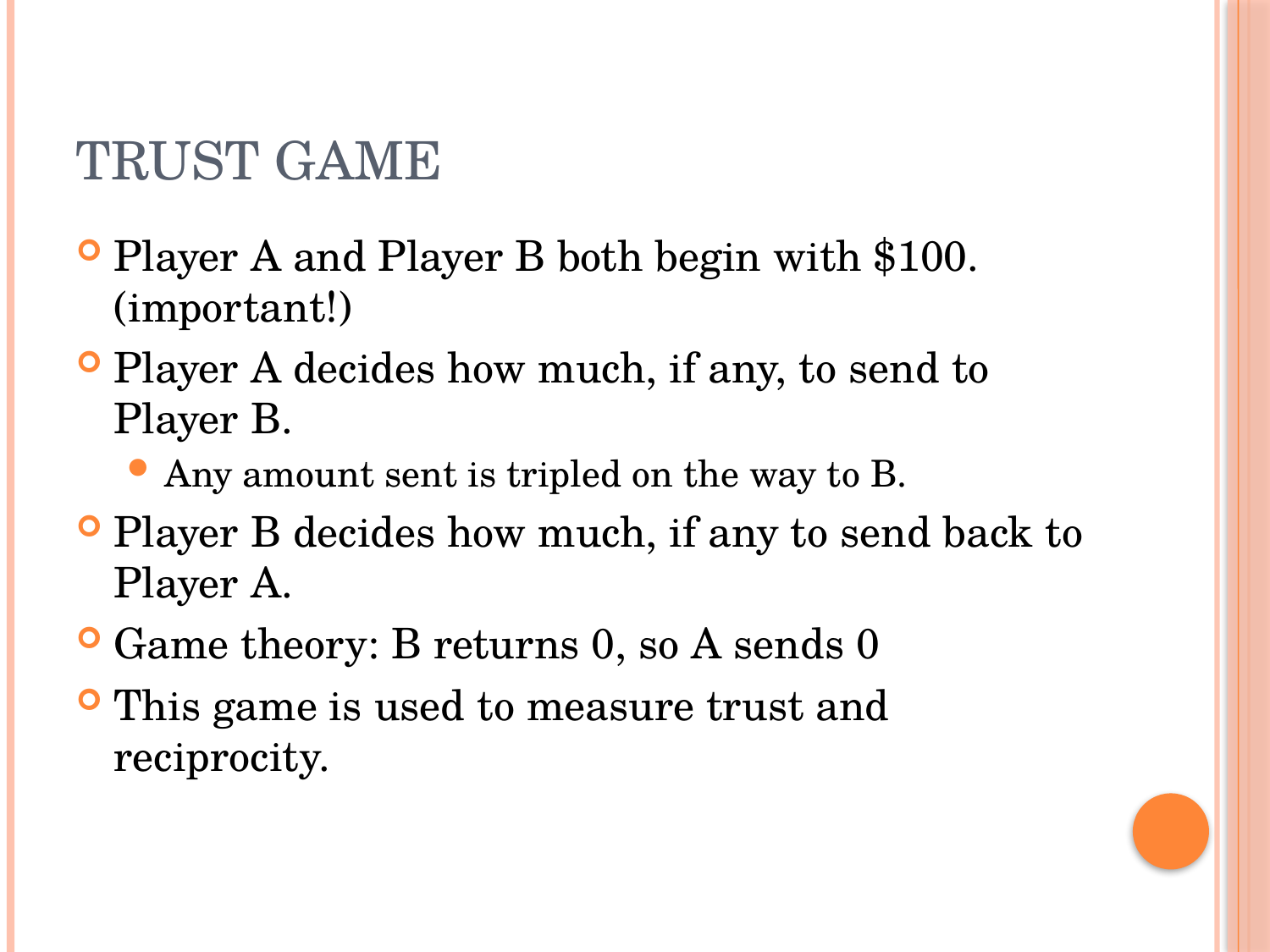

# Trust game
Player A and Player B both begin with $100. (important!)
Player A decides how much, if any, to send to Player B.
Any amount sent is tripled on the way to B.
Player B decides how much, if any to send back to Player A.
Game theory: B returns 0, so A sends 0
This game is used to measure trust and reciprocity.